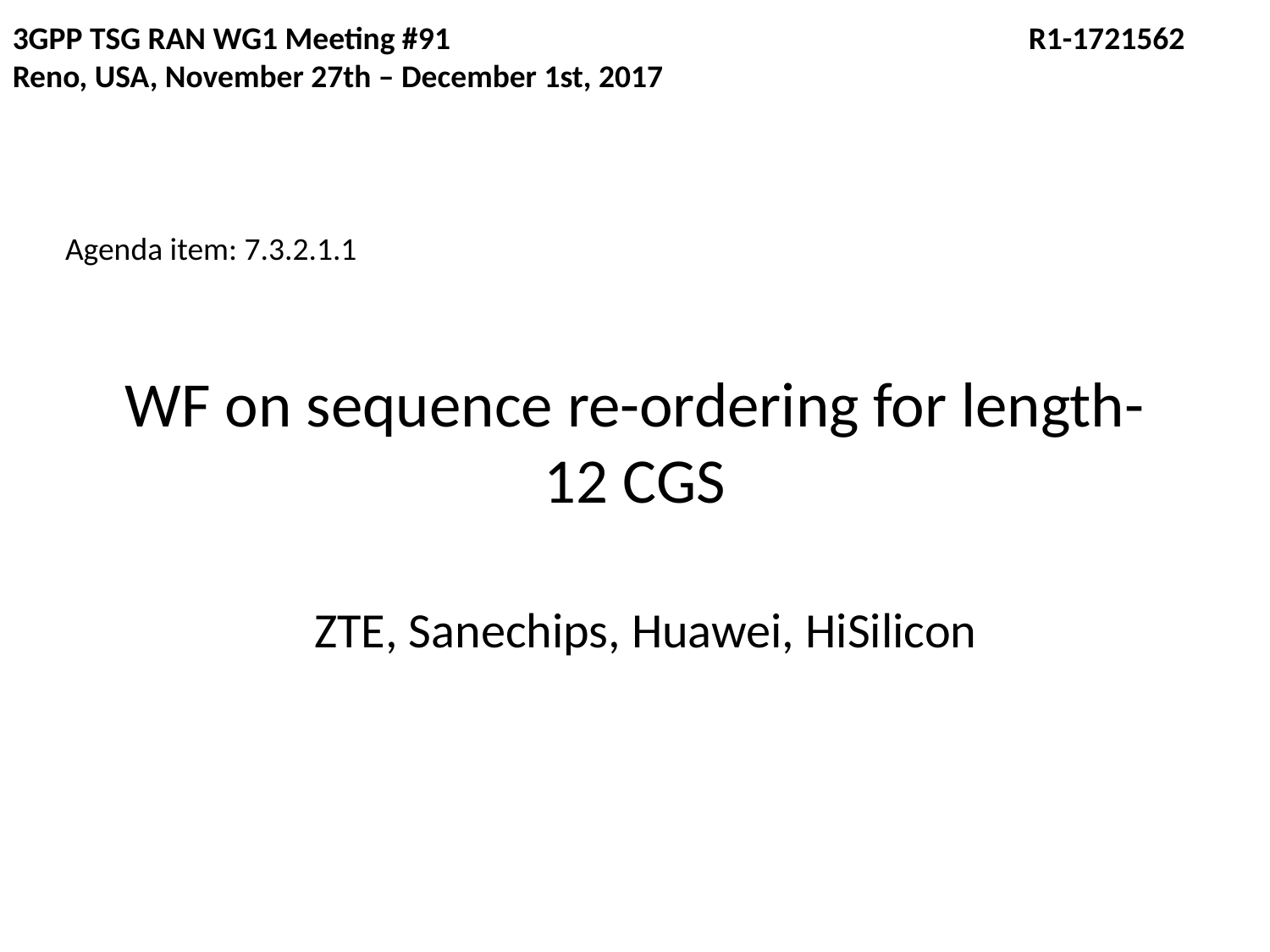

3GPP TSG RAN WG1 Meeting #91			 		R1-1721562
Reno, USA, November 27th – December 1st, 2017
Agenda item: 7.3.2.1.1
# WF on sequence re-ordering for length-12 CGS
ZTE, Sanechips, Huawei, HiSilicon